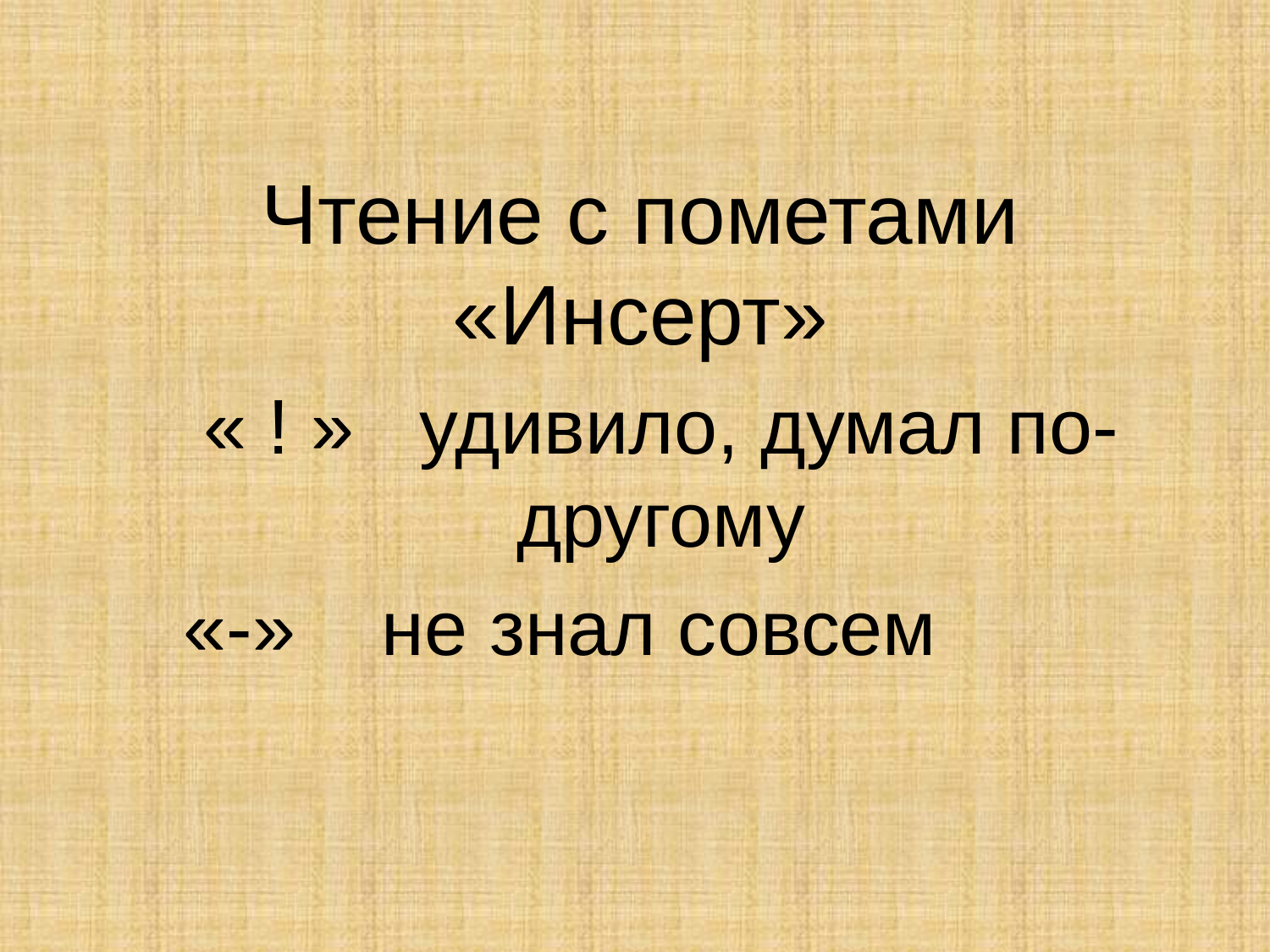

# Чтение с пометами «Инсерт»
« ! »   удивило, думал по-другому
    «-»    не знал совсем